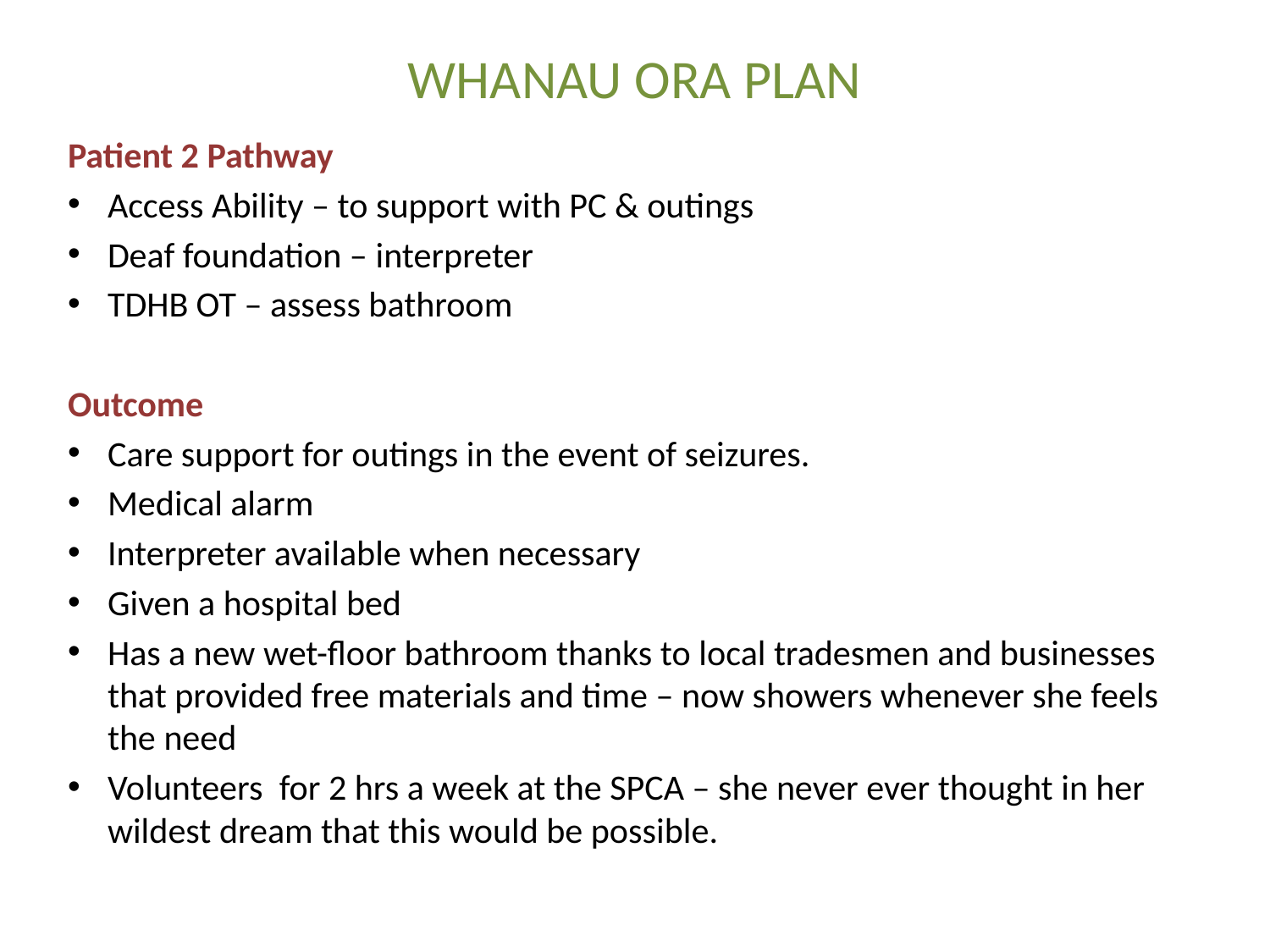

# WHANAU ORA PLAN
Patient 2 Pathway
Access Ability – to support with PC & outings
Deaf foundation – interpreter
TDHB OT – assess bathroom

Outcome
Care support for outings in the event of seizures.
Medical alarm
Interpreter available when necessary
Given a hospital bed
Has a new wet-floor bathroom thanks to local tradesmen and businesses that provided free materials and time – now showers whenever she feels the need
Volunteers  for 2 hrs a week at the SPCA – she never ever thought in her wildest dream that this would be possible.